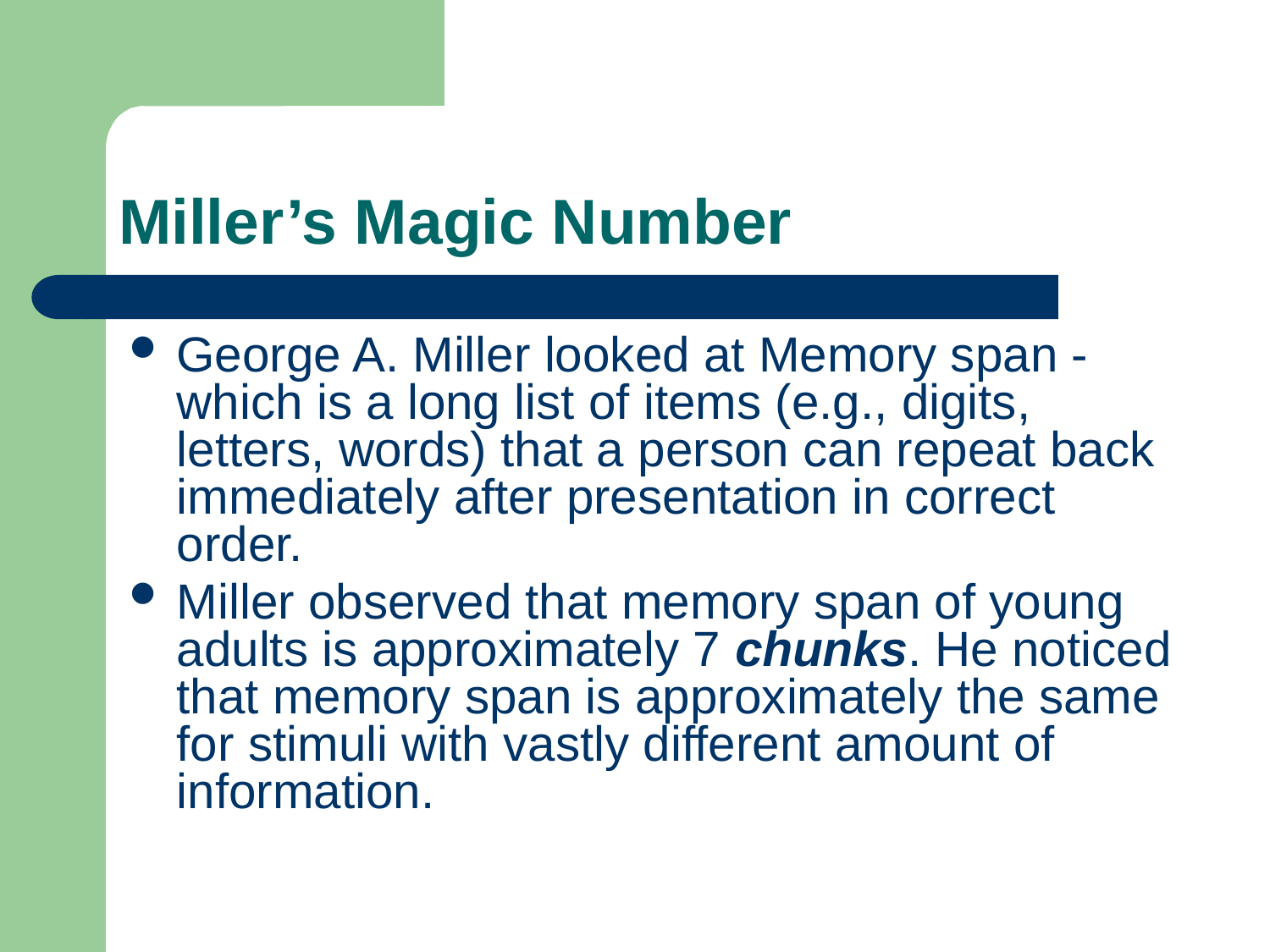

# Miller’s Magic Number
George A. Miller looked at Memory span - which is a long list of items (e.g., digits, letters, words) that a person can repeat back immediately after presentation in correct order.
Miller observed that memory span of young adults is approximately 7 chunks. He noticed that memory span is approximately the same for stimuli with vastly different amount of information.